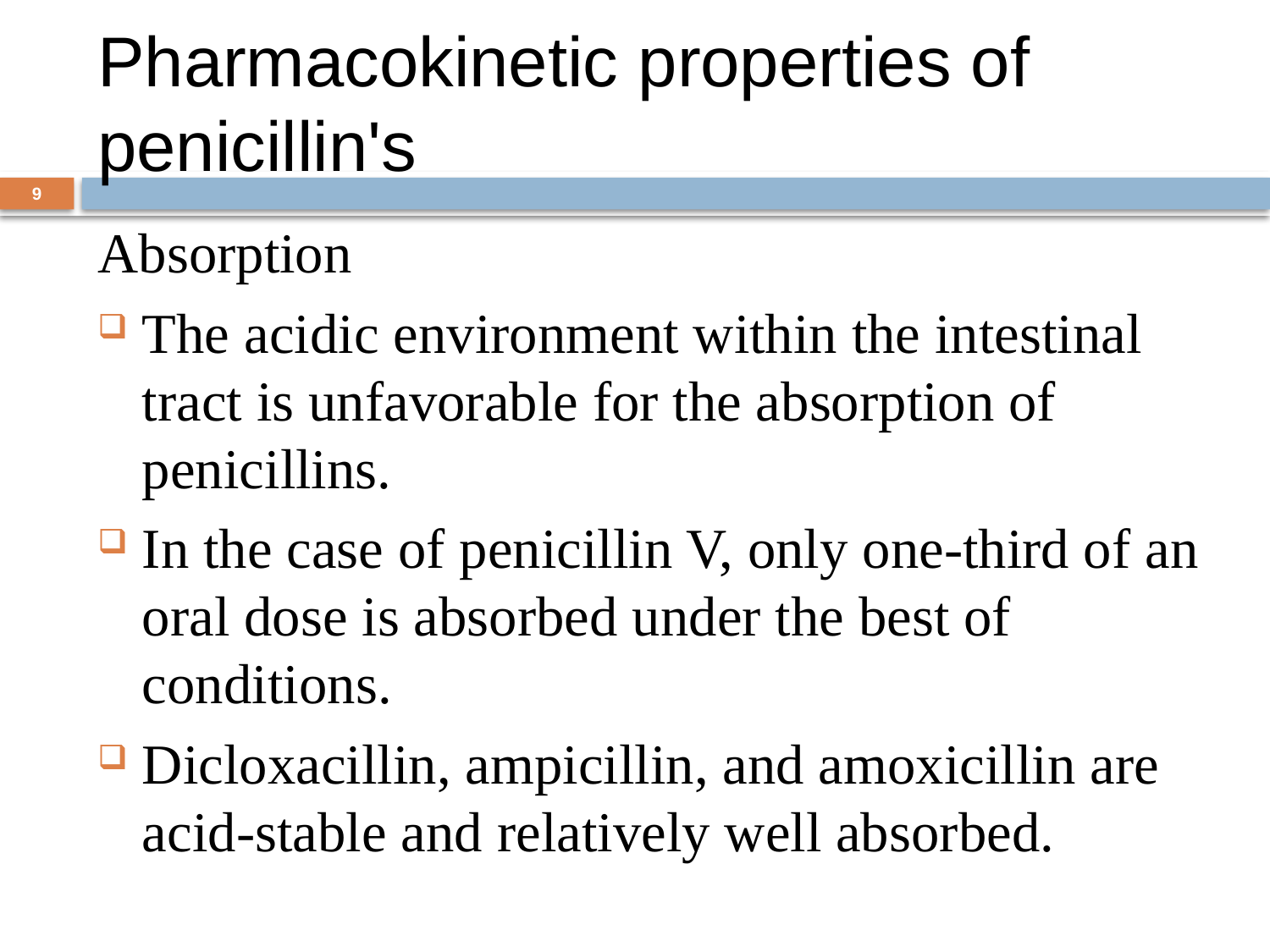

# Pharmacokinetic properties of penicillin's
9
Absorption
The acidic environment within the intestinal tract is unfavorable for the absorption of penicillins.
In the case of penicillin V, only one-third of an oral dose is absorbed under the best of conditions.
Dicloxacillin, ampicillin, and amoxicillin are acid-stable and relatively well absorbed.